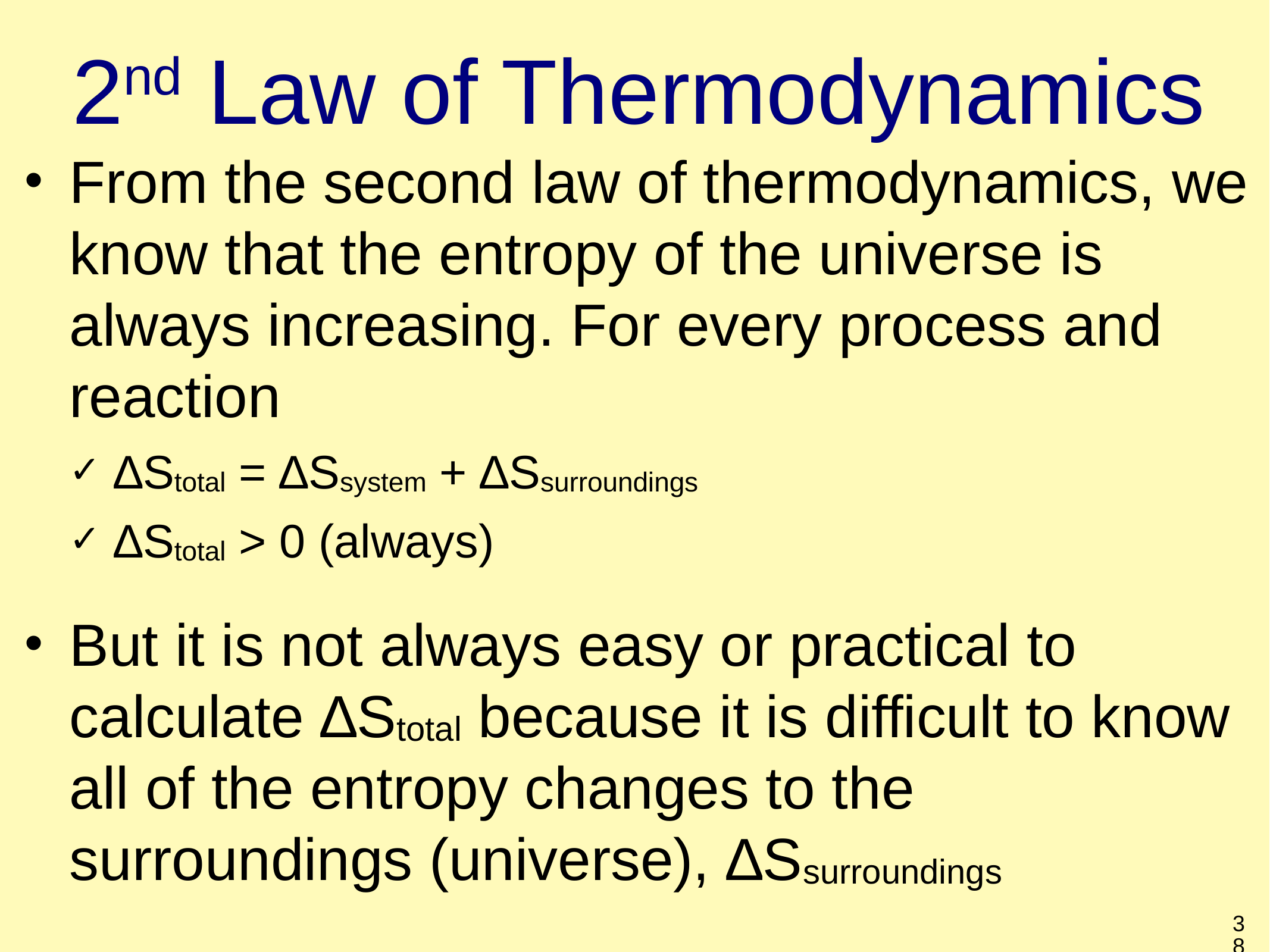

# 2nd Law of Thermodynamics
From the second law of thermodynamics, we know that the entropy of the universe is always increasing. For every process and reaction
∆Stotal = ∆Ssystem + ∆Ssurroundings
∆Stotal > 0 (always)
But it is not always easy or practical to calculate ∆Stotal because it is difficult to know all of the entropy changes to the surroundings (universe), ∆Ssurroundings
38